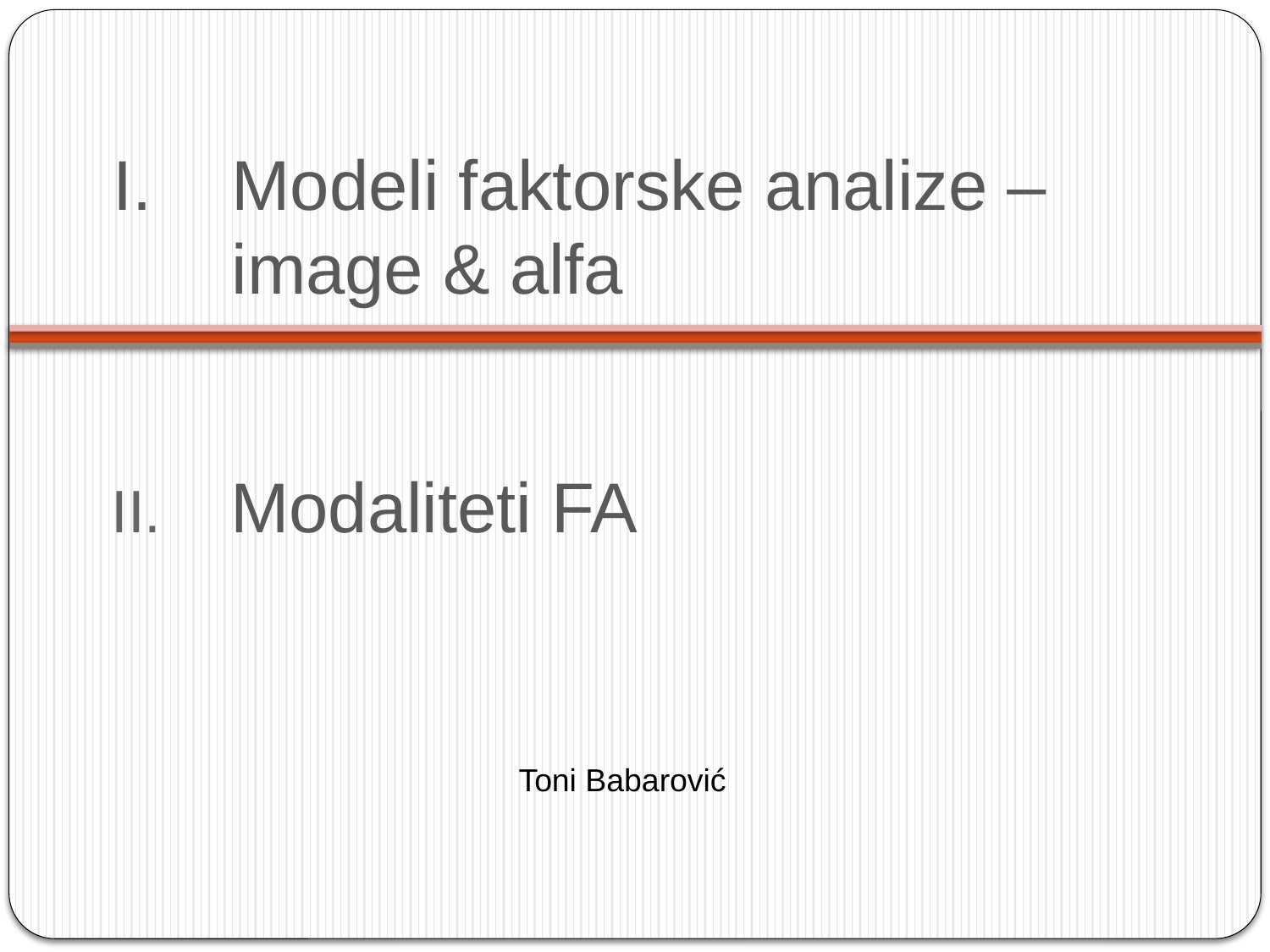

# Modeli faktorske analize – image & alfa
Modaliteti FA

Toni Babarović